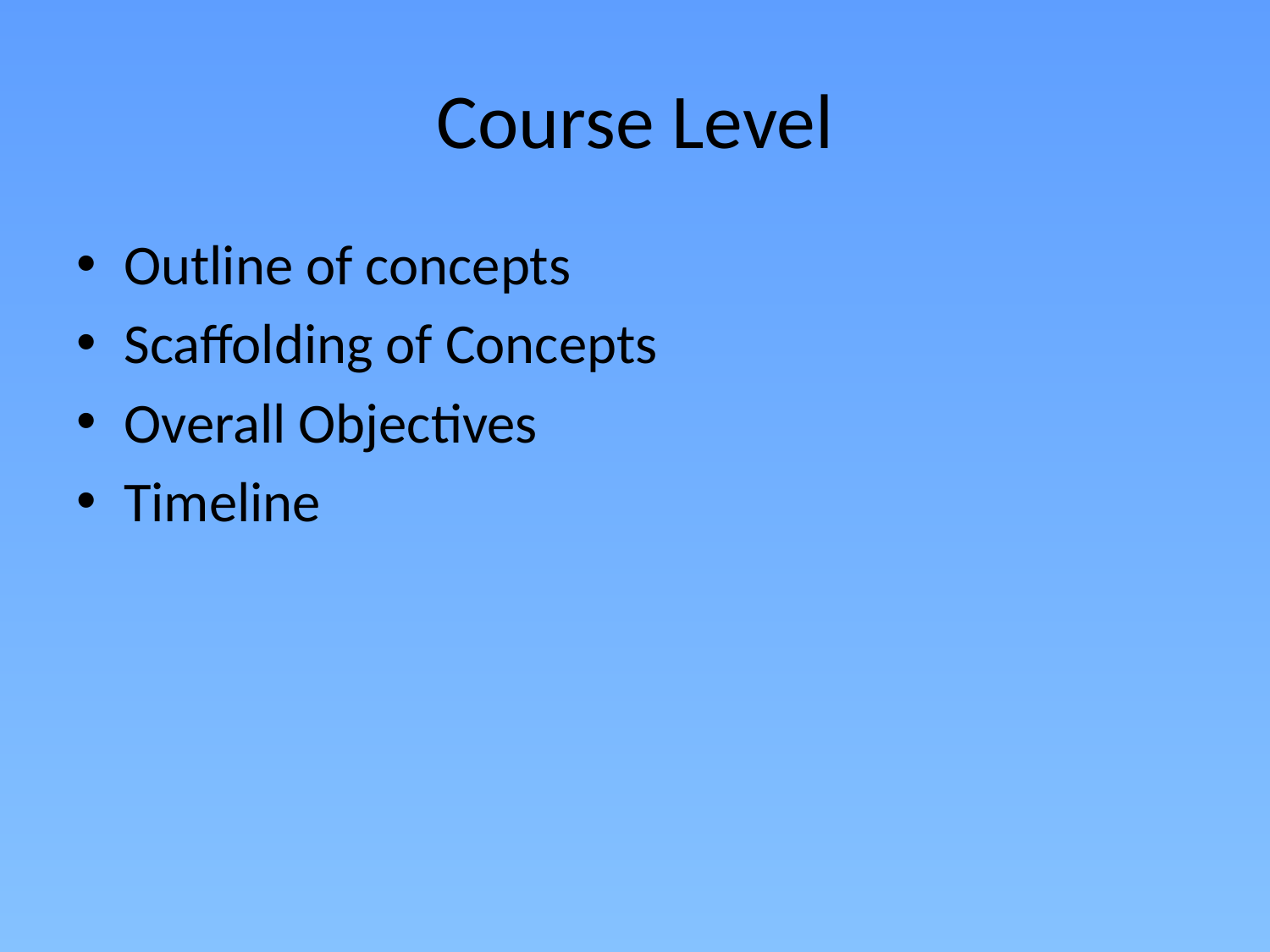

# Course Level
Outline of concepts
Scaffolding of Concepts
Overall Objectives
Timeline